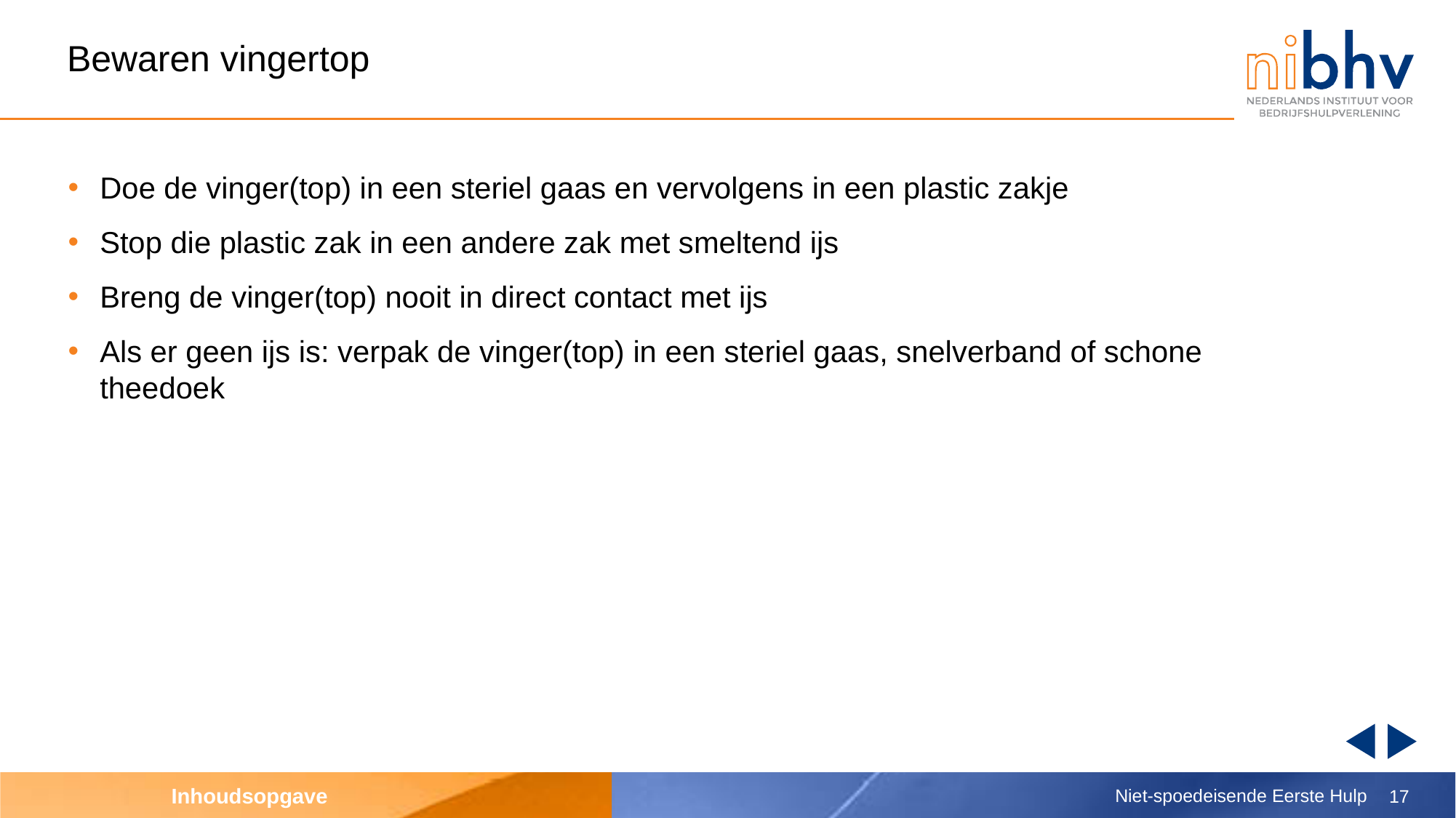

# Bewaren vingertop
Doe de vinger(top) in een steriel gaas en vervolgens in een plastic zakje
Stop die plastic zak in een andere zak met smeltend ijs
Breng de vinger(top) nooit in direct contact met ijs
Als er geen ijs is: verpak de vinger(top) in een steriel gaas, snelverband of schone theedoek